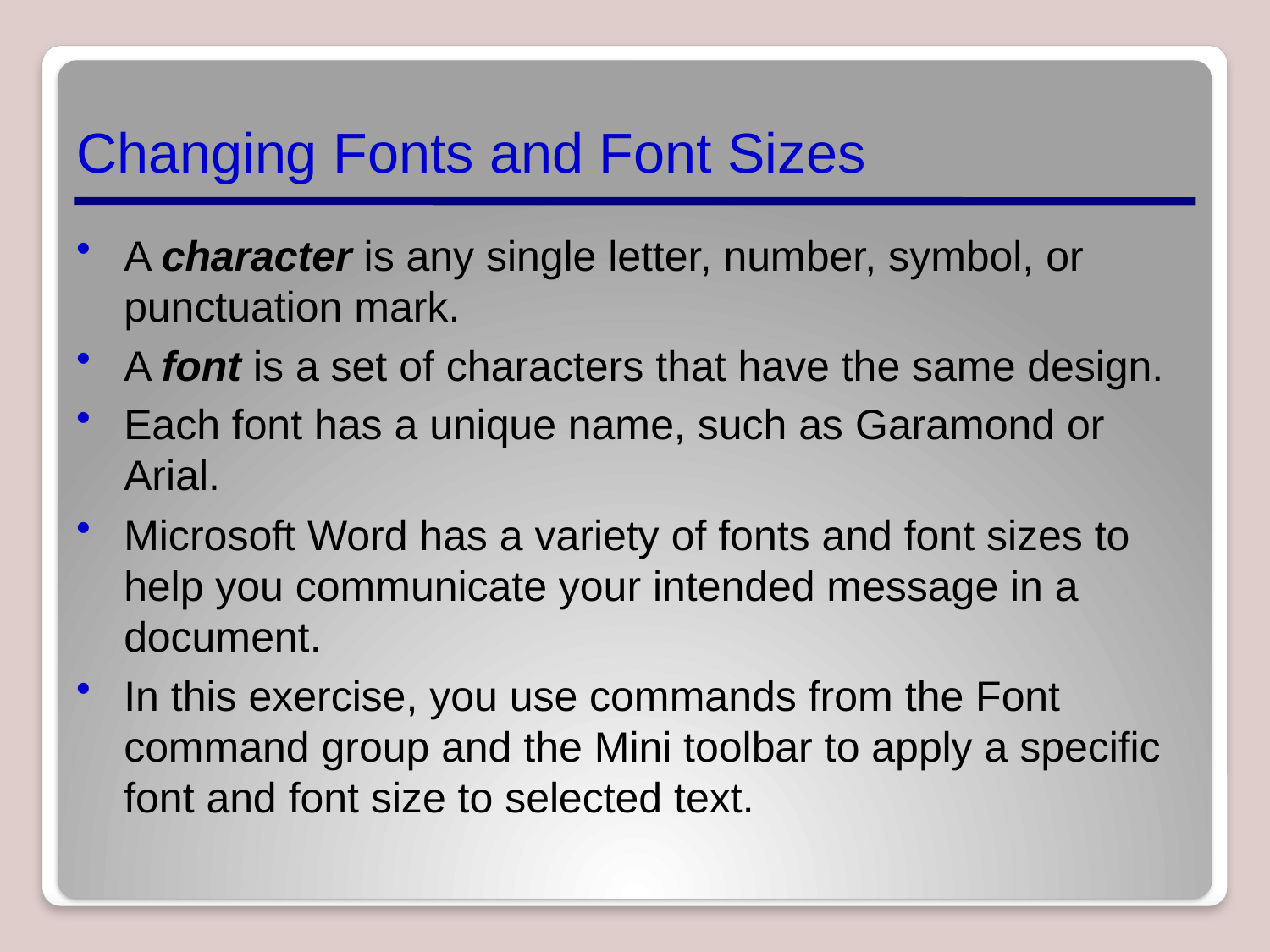

# Changing Fonts and Font Sizes
A character is any single letter, number, symbol, or punctuation mark.
A font is a set of characters that have the same design.
Each font has a unique name, such as Garamond or Arial.
Microsoft Word has a variety of fonts and font sizes to help you communicate your intended message in a document.
In this exercise, you use commands from the Font command group and the Mini toolbar to apply a specific font and font size to selected text.